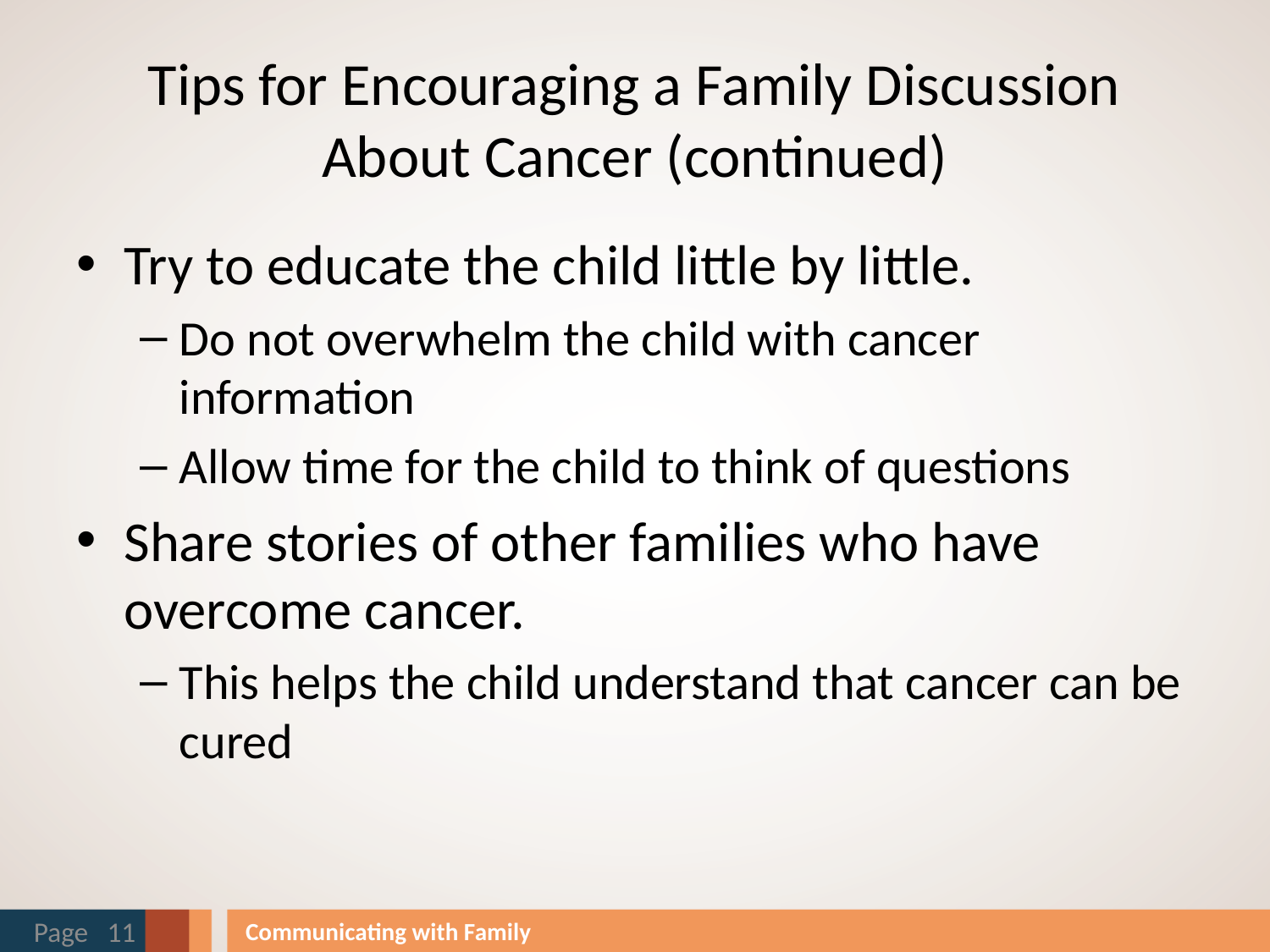

# Tips for Encouraging a Family Discussion About Cancer (continued)
Try to educate the child little by little.
Do not overwhelm the child with cancer information
Allow time for the child to think of questions
Share stories of other families who have overcome cancer.
This helps the child understand that cancer can be cured
Page   11
Communicating with Family